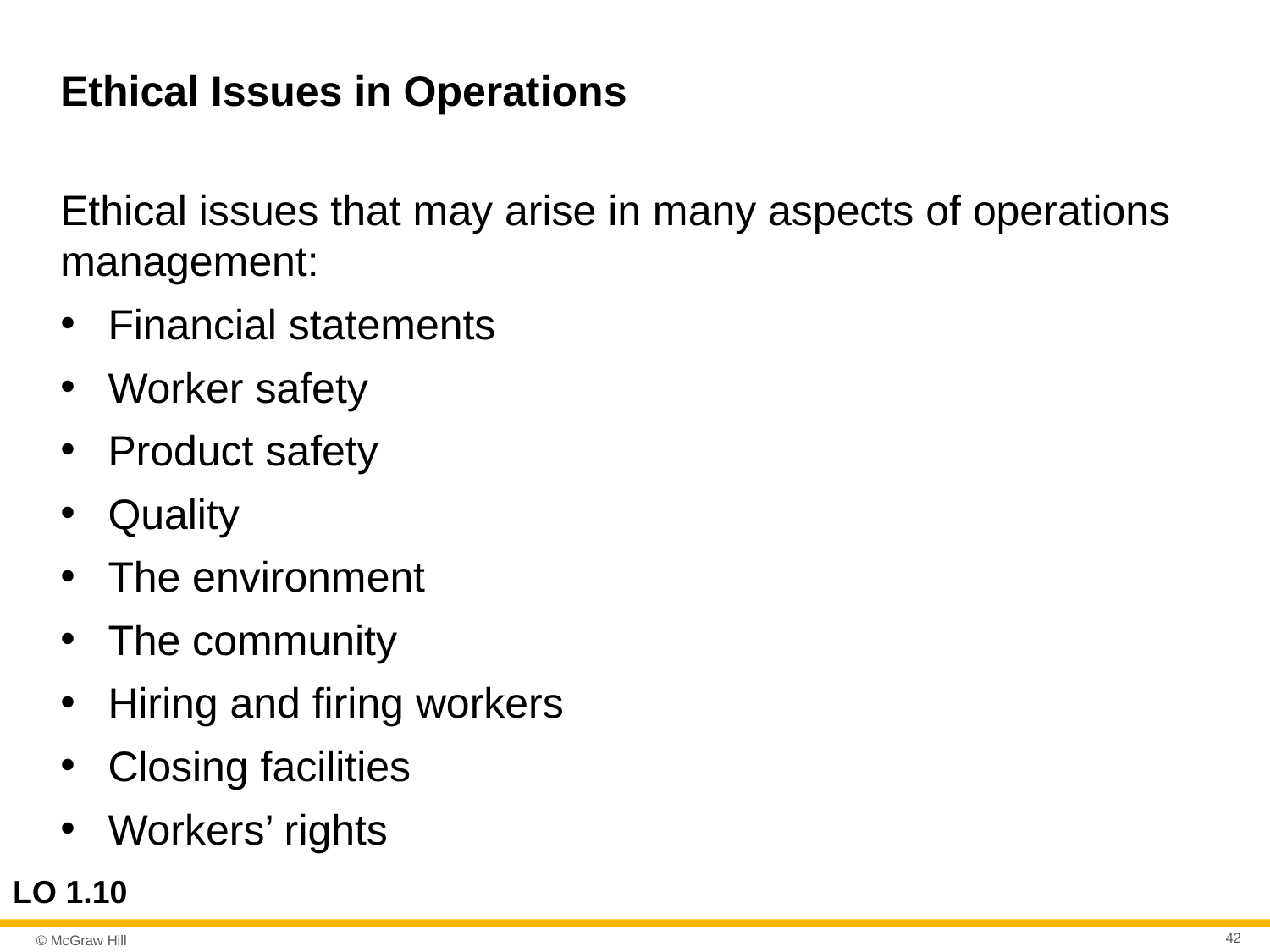

# Ethical Issues in Operations
Ethical issues that may arise in many aspects of operations management:
Financial statements
Worker safety
Product safety
Quality
The environment
The community
Hiring and firing workers
Closing facilities
Workers’ rights
LO 1.10